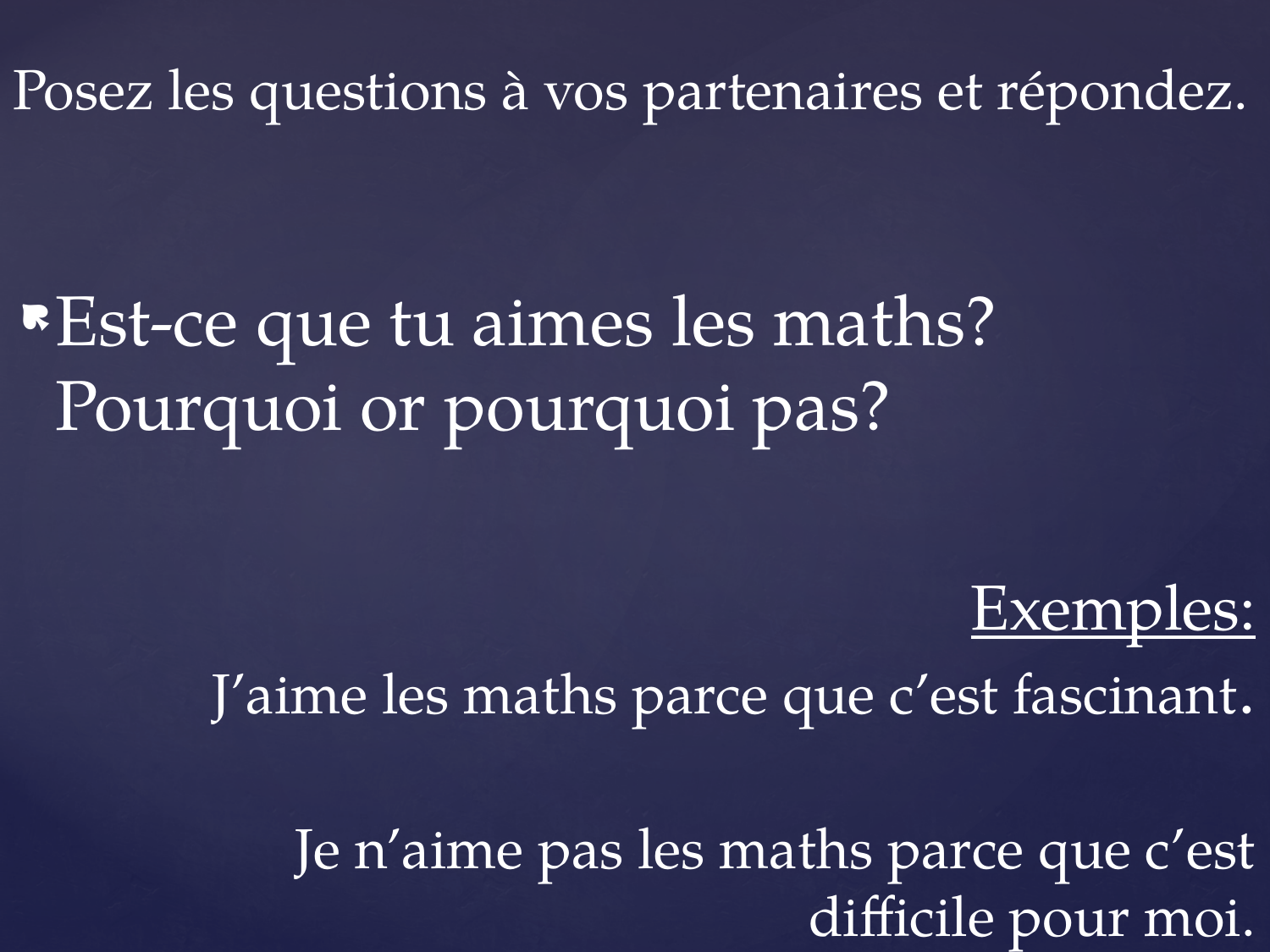

# Posez les questions à vos partenaires et répondez.
Est-ce que tu aimes les maths?  Pourquoi or pourquoi pas?
Exemples:
J’aime les maths parce que c’est fascinant.

Je n’aime pas les maths parce que c’est difficile pour moi.